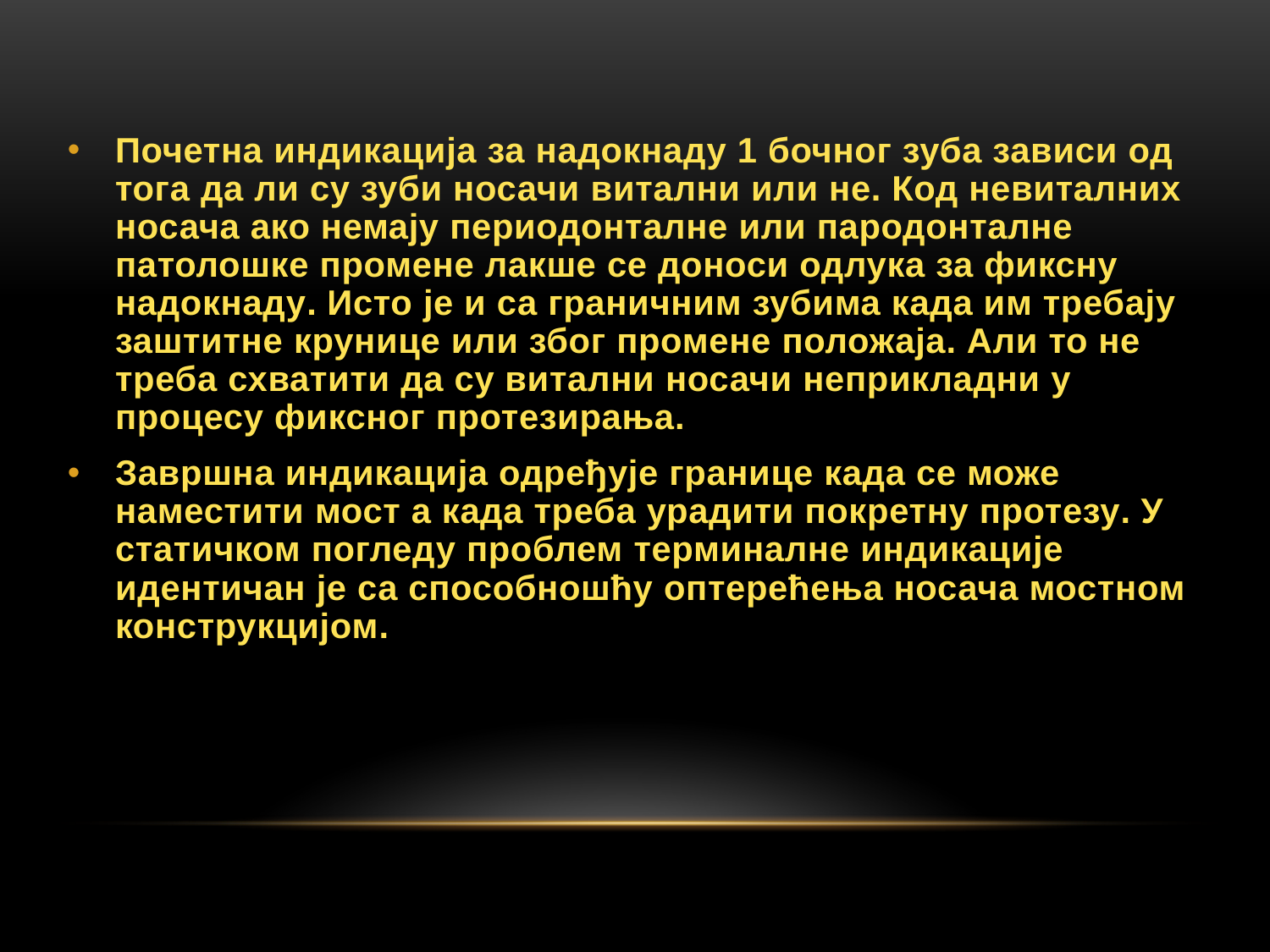

Почетна индикација за надокнаду 1 бочног зуба зависи од тога да ли су зуби носачи витални или не. Код невиталних носача ако немају периодонталне или пародонталне патолошке промене лакше се доноси одлука за фиксну надокнаду. Исто је и са граничним зубима када им требају заштитне крунице или због промене положаја. Али то не треба схватити да су витални носачи неприкладни у процесу фиксног протезирања.
Завршна индикација одређује границе када се може наместити мост а када треба урадити покретну протезу. У статичком погледу проблем терминалне индикације идентичан је са способношћу оптерећења носача мостном конструкцијом.